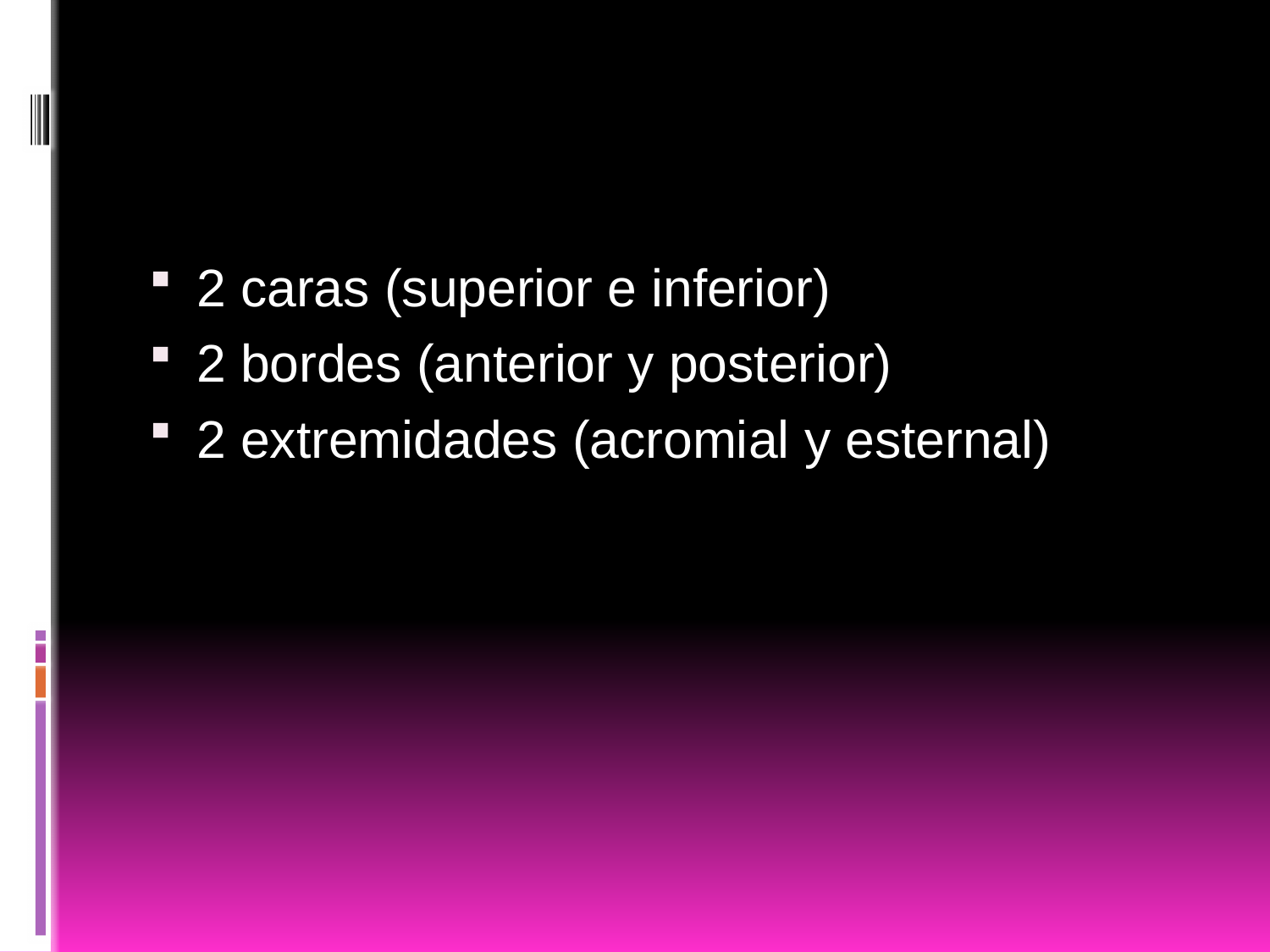

#
2 caras (superior e inferior)
2 bordes (anterior y posterior)
2 extremidades (acromial y esternal)